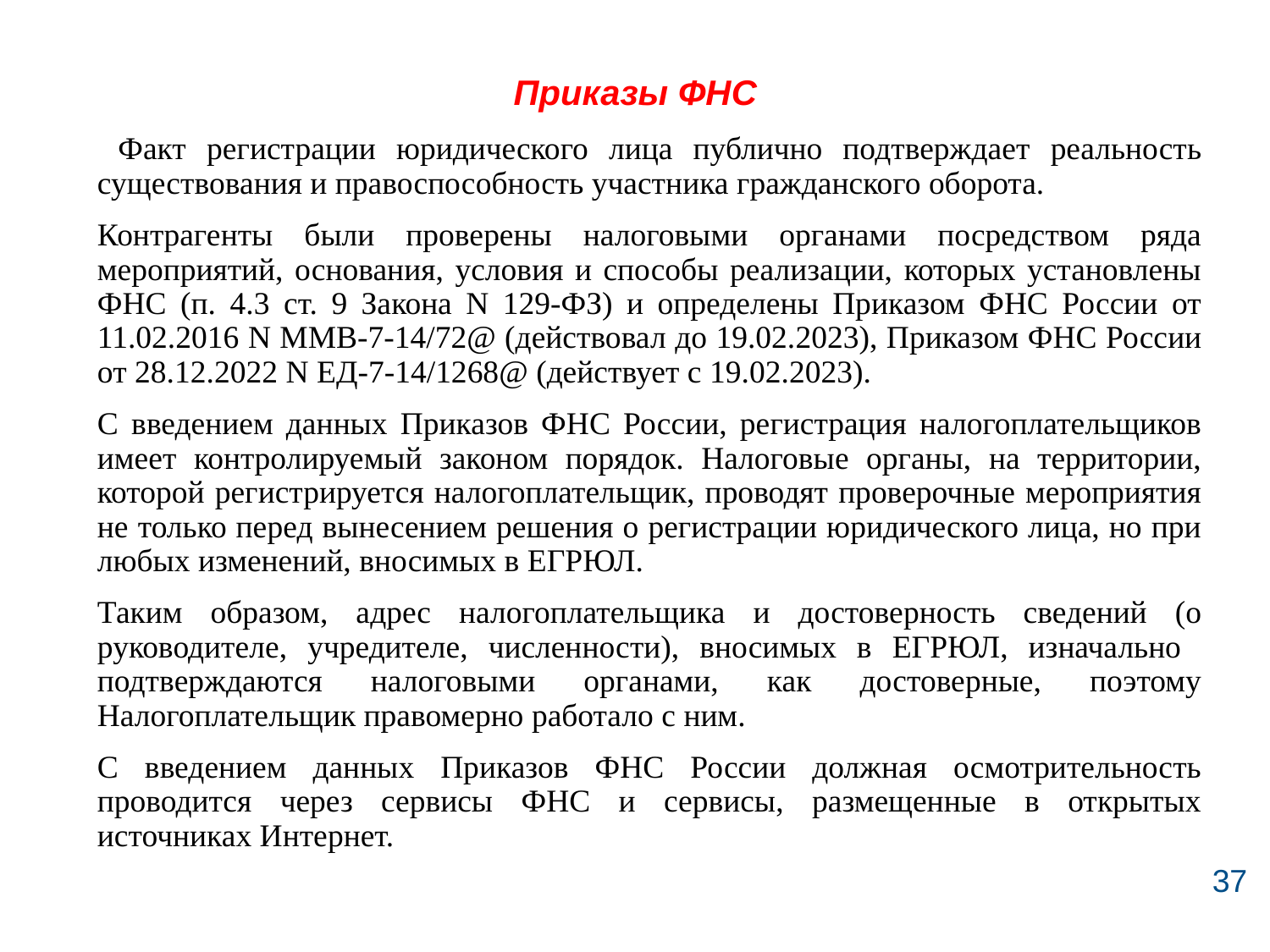

# Приказы ФНС
 Факт регистрации юридического лица публично подтверждает реальность существования и правоспособность участника гражданского оборота.
Контрагенты были проверены налоговыми органами посредством ряда мероприятий, основания, условия и способы реализации, которых установлены ФНС (п. 4.3 ст. 9 Закона N 129-ФЗ) и определены Приказом ФНС России от 11.02.2016 N ММВ-7-14/72@ (действовал до 19.02.2023), Приказом ФНС России от 28.12.2022 N ЕД-7-14/1268@ (действует с 19.02.2023).
С введением данных Приказов ФНС России, регистрация налогоплательщиков имеет контролируемый законом порядок. Налоговые органы, на территории, которой регистрируется налогоплательщик, проводят проверочные мероприятия не только перед вынесением решения о регистрации юридического лица, но при любых изменений, вносимых в ЕГРЮЛ.
Таким образом, адрес налогоплательщика и достоверность сведений (о руководителе, учредителе, численности), вносимых в ЕГРЮЛ, изначально  подтверждаются налоговыми органами, как достоверные, поэтому Налогоплательщик правомерно работало с ним.
С введением данных Приказов ФНС России должная осмотрительность проводится через сервисы ФНС и сервисы, размещенные в открытых источниках Интернет.